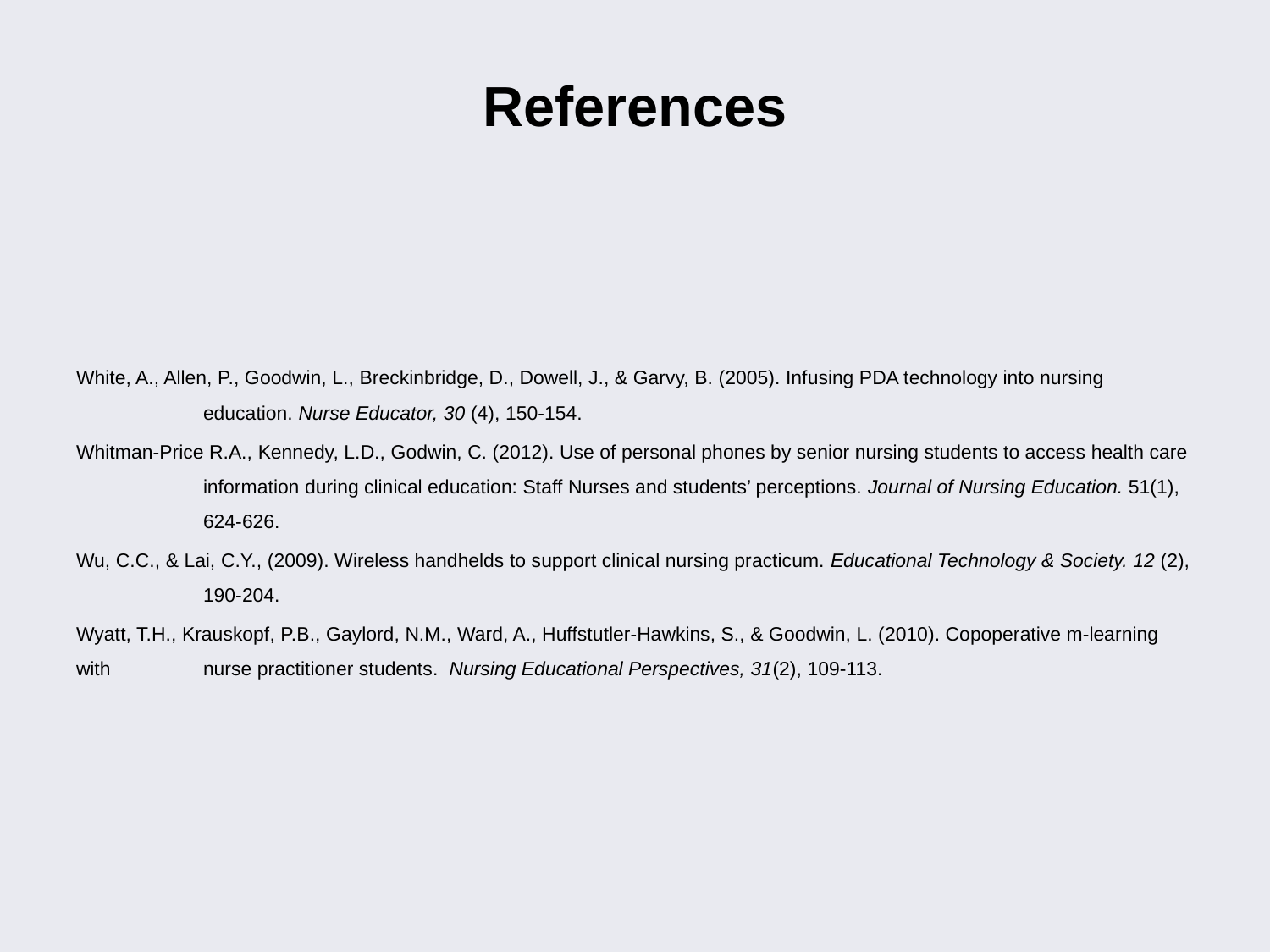

# References
White, A., Allen, P., Goodwin, L., Breckinbridge, D., Dowell, J., & Garvy, B. (2005). Infusing PDA technology into nursing 	education. Nurse Educator, 30 (4), 150-154.
Whitman-Price R.A., Kennedy, L.D., Godwin, C. (2012). Use of personal phones by senior nursing students to access health care 	information during clinical education: Staff Nurses and students’ perceptions. Journal of Nursing Education. 51(1), 	624-626.
Wu, C.C., & Lai, C.Y., (2009). Wireless handhelds to support clinical nursing practicum. Educational Technology & Society. 12 (2), 	190-204.
Wyatt, T.H., Krauskopf, P.B., Gaylord, N.M., Ward, A., Huffstutler-Hawkins, S., & Goodwin, L. (2010). Copoperative m-learning with 	nurse practitioner students.  Nursing Educational Perspectives, 31(2), 109-113.